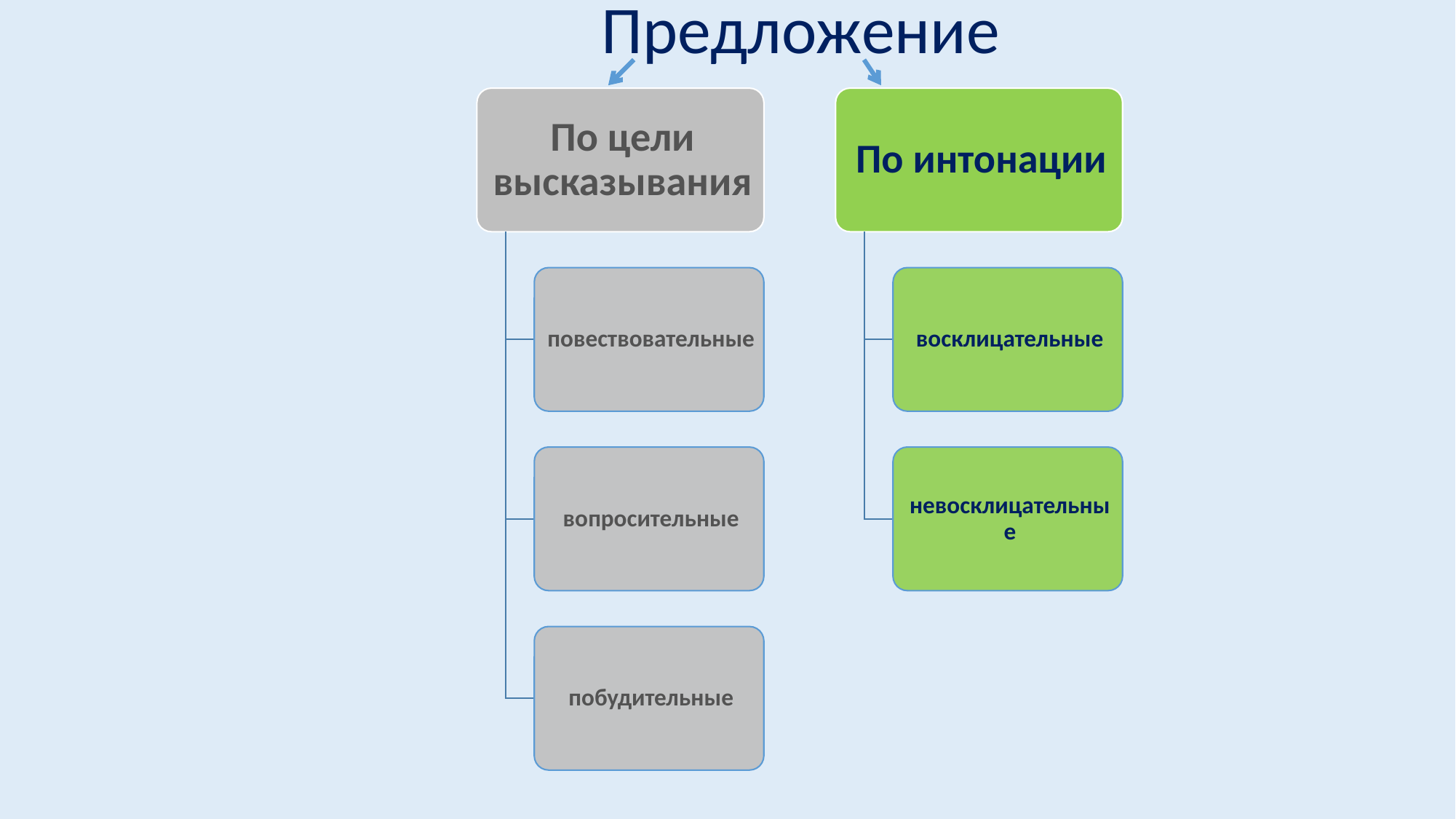

# Предложение
По цели высказывания
повествовательные
вопросительные
побудительные
По интонации
восклицательные
невосклицательные